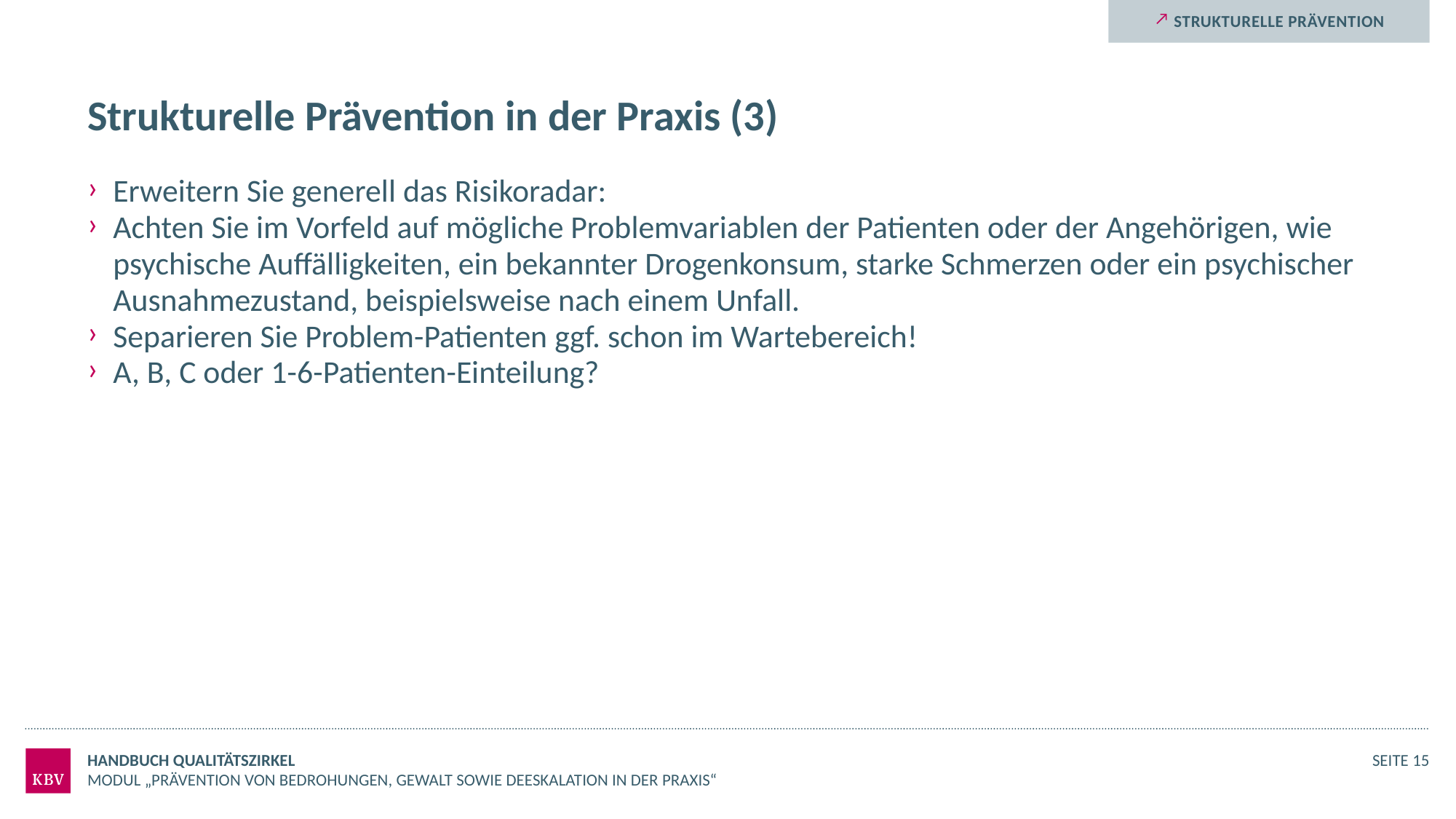

Strukturelle Prävention
# Strukturelle Prävention in der Praxis (3)
Erweitern Sie generell das Risikoradar:
Achten Sie im Vorfeld auf mögliche Problemvariablen der Patienten oder der Angehörigen, wie psychische Auffälligkeiten, ein bekannter Drogenkonsum, starke Schmerzen oder ein psychischer Ausnahmezustand, beispielsweise nach einem Unfall.
Separieren Sie Problem-Patienten ggf. schon im Wartebereich!
A, B, C oder 1-6-Patienten-Einteilung?

Handbuch Qualitätszirkel
Seite 15
Modul „Prävention von Bedrohungen, Gewalt sowie Deeskalation in der Praxis“